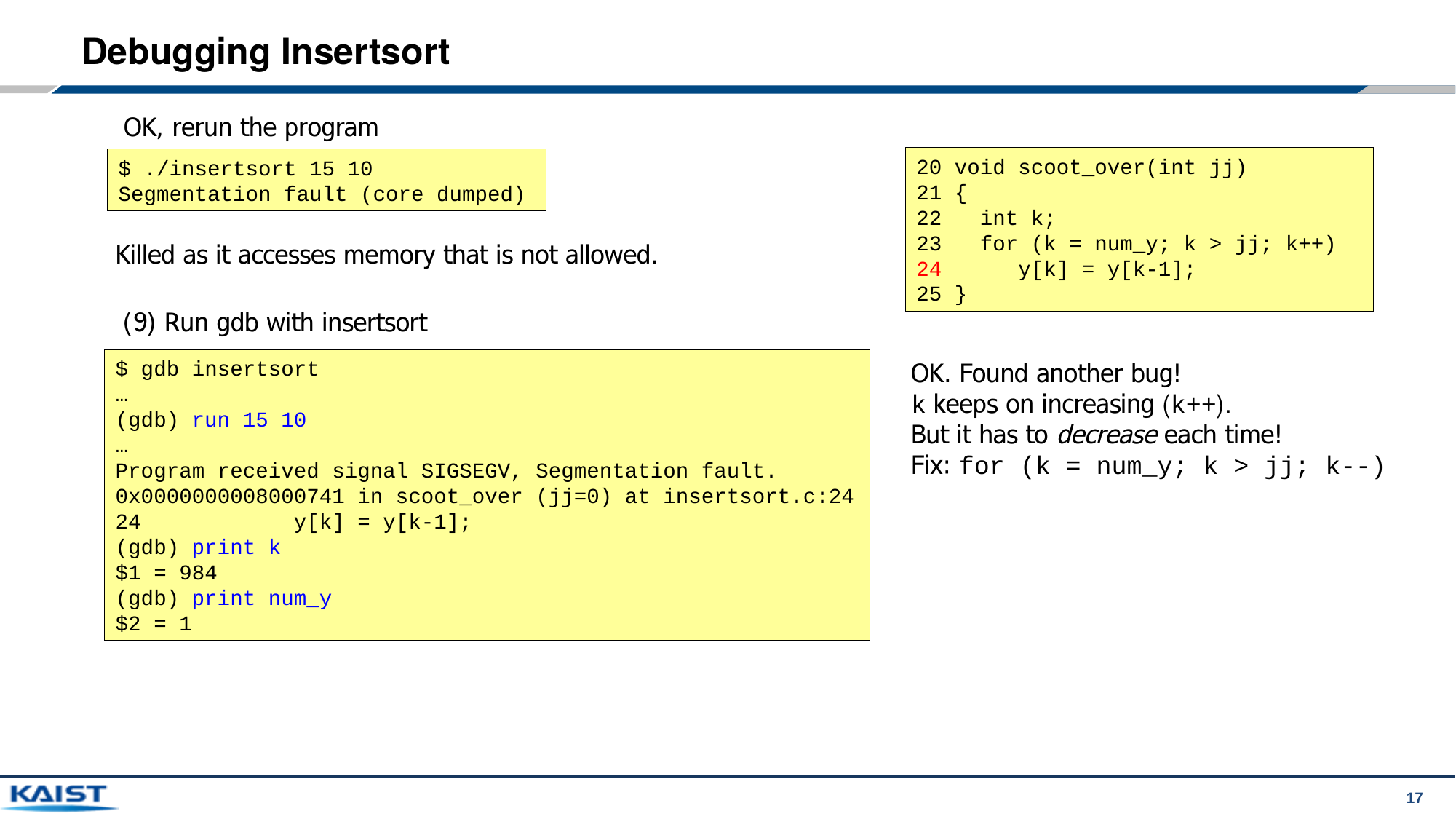

# Debugging Insertsort
OK, rerun the program
$ ./insertsort 15 10
Segmentation fault (core dumped)
20 void scoot_over(int jj)
21 {
22   int k;
23   for (k = num_y; k > jj; k++)
24      y[k] = y[k-1];
25 }
Killed as it accesses memory that is not allowed.
(9) Run gdb with insertsort
$ gdb insertsort
…
(gdb) run 15 10
…
Program received signal SIGSEGV, Segmentation fault.
0x0000000008000741 in scoot_over (jj=0) at insertsort.c:24
24            y[k] = y[k-1];
(gdb) print k
$1 = 984
(gdb) print num_y
$2 = 1

OK. Found another bug!
k keeps on increasing (k++).
But it has to decrease each time!
Fix: for (k = num_y; k > jj; k--)